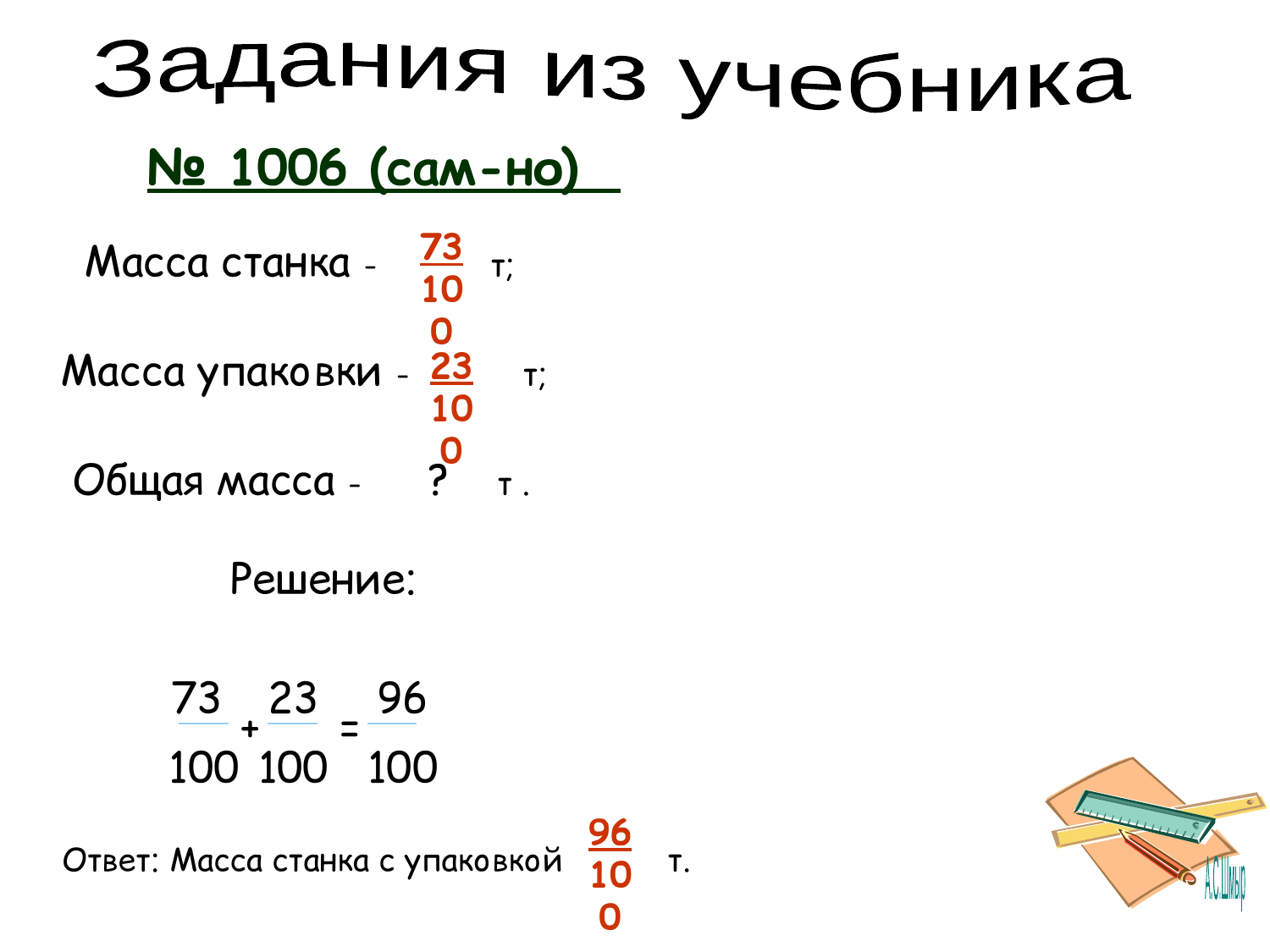

Задания из учебника
№ 1006 (сам-но)
73
100
Масса станка -            т;
Масса упаковки -            т;
23
100
Общая масса -       ?     т .
Решение:
 73
23
96
+
=
100
100
100
96
100
Ответ: Масса станка с упаковкой           т.